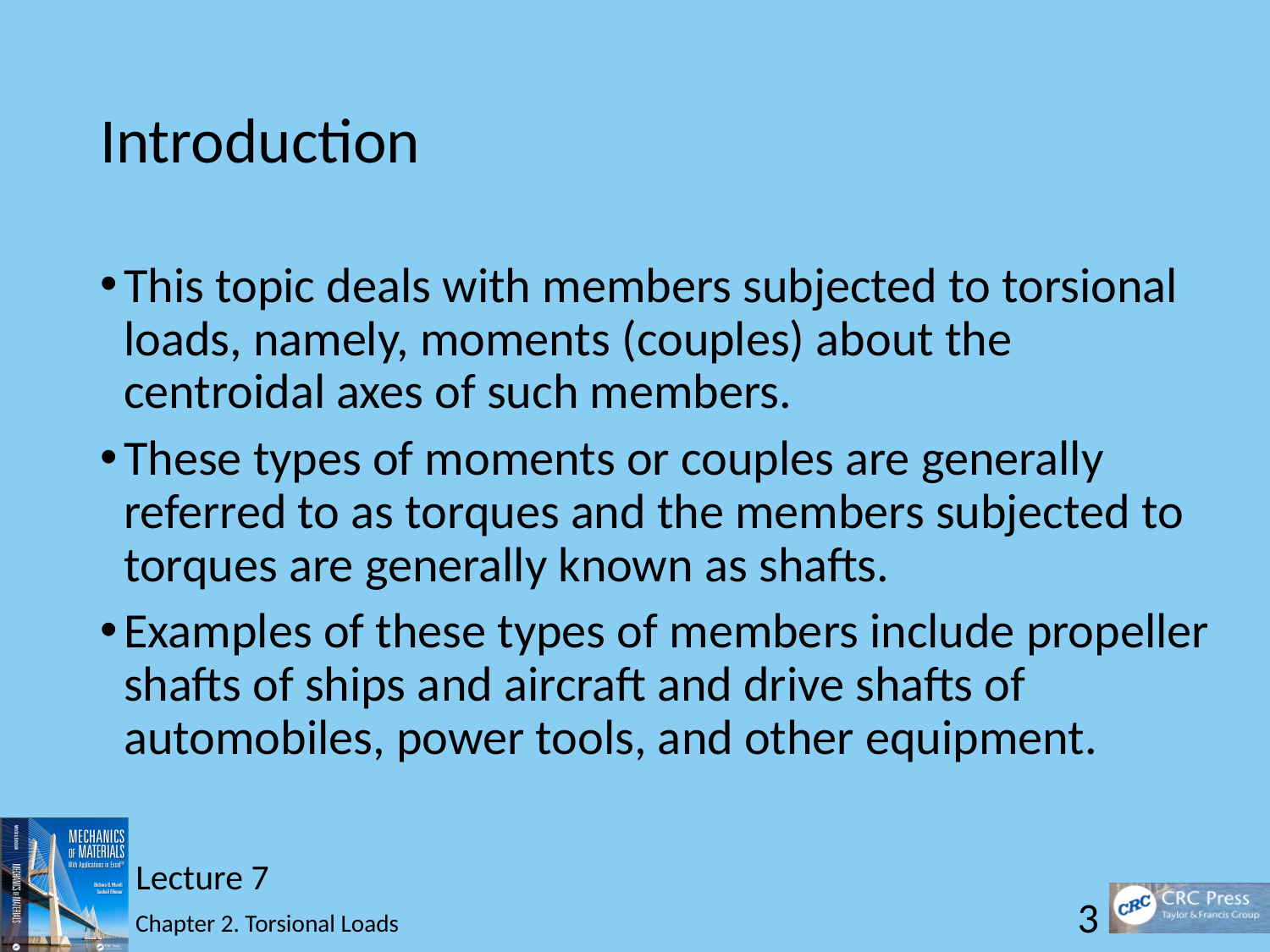

# Introduction
This topic deals with members subjected to torsional loads, namely, moments (couples) about the centroidal axes of such members.
These types of moments or couples are generally referred to as torques and the members subjected to torques are generally known as shafts.
Examples of these types of members include propeller shafts of ships and aircraft and drive shafts of automobiles, power tools, and other equipment.

Lecture 7
3
Chapter 2. Torsional Loads